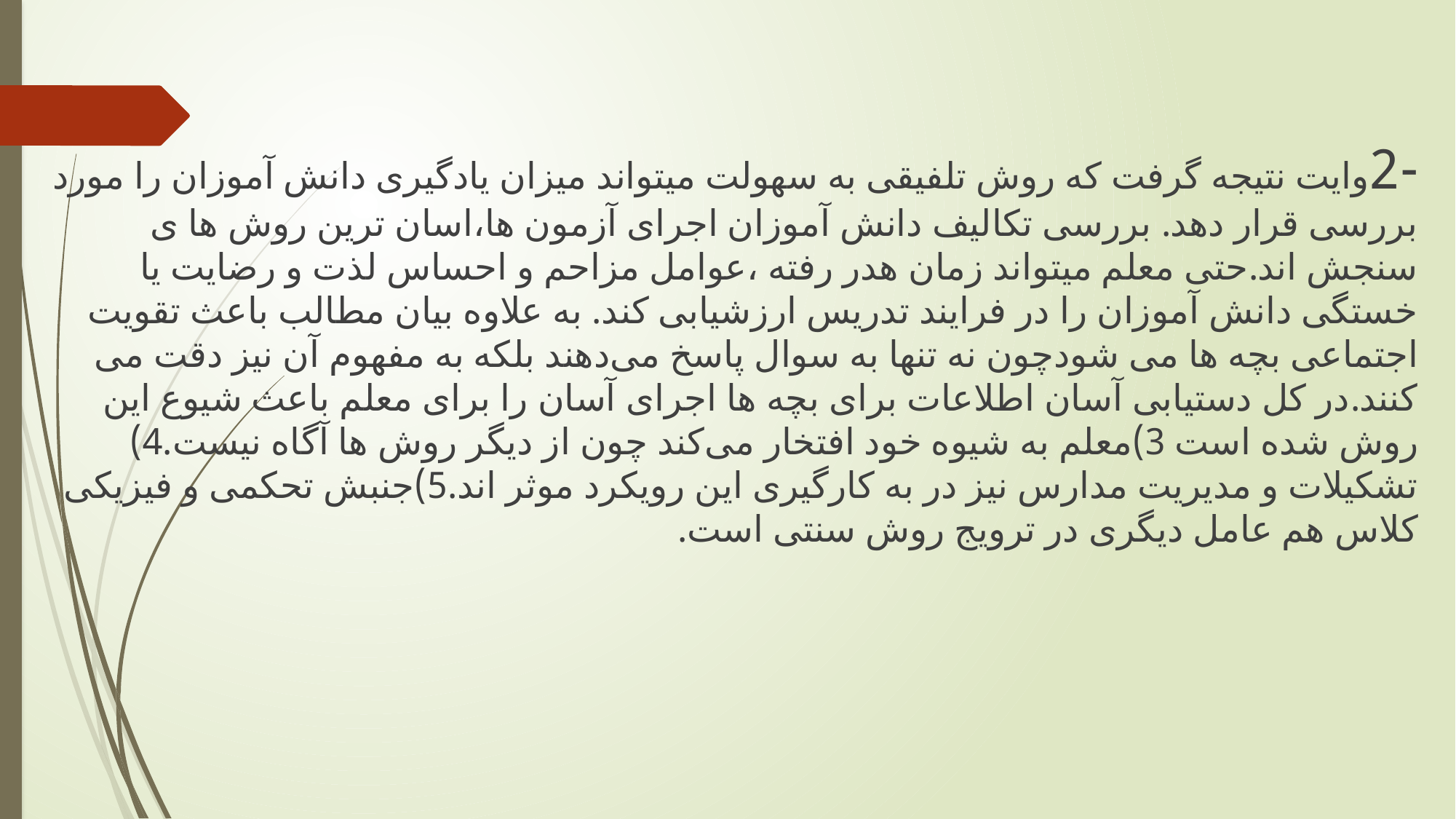

-2وایت نتیجه گرفت که روش تلفیقی به سهولت میتواند میزان یادگیری دانش آموزان را مورد بررسی قرار دهد. بررسی تکالیف دانش آموزان اجرای آزمون ها،اسان ترین روش ها ی سنجش اند.حتی معلم میتواند زمان هدر رفته ،عوامل مزاحم و احساس لذت و رضایت یا خستگی دانش آموزان را در فرایند تدریس ارزشیابی کند. به علاوه بیان مطالب باعث تقویت اجتماعی بچه ها می شودچون نه تنها به سوال پاسخ می‌دهند بلکه به مفهوم آن نیز دقت می کنند.در کل دستیابی آسان اطلاعات برای بچه ها اجرای آسان را برای معلم باعث شیوع این روش شده است 3)معلم به شیوه خود افتخار می‌کند چون از دیگر روش ها آگاه نیست.4) تشکیلات و مدیریت مدارس نیز در به کارگیری این رویکرد موثر اند.5)جنبش تحکمی و فیزیکی کلاس هم عامل دیگری در ترویج روش سنتی است.